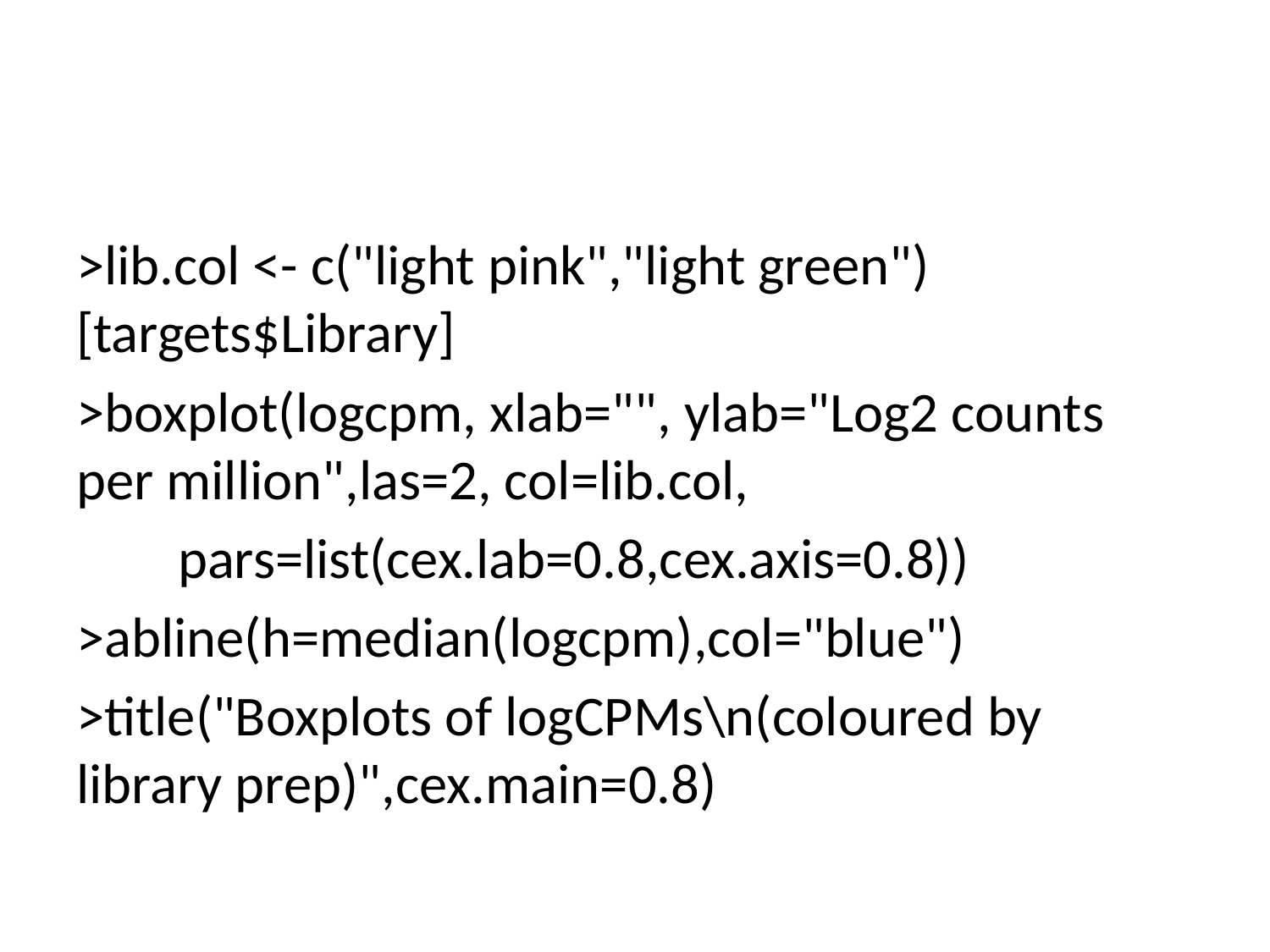

#
>lib.col <- c("light pink","light green")[targets$Library]
>boxplot(logcpm, xlab="", ylab="Log2 counts per million",las=2, col=lib.col,
        pars=list(cex.lab=0.8,cex.axis=0.8))
>abline(h=median(logcpm),col="blue")
>title("Boxplots of logCPMs\n(coloured by library prep)",cex.main=0.8)